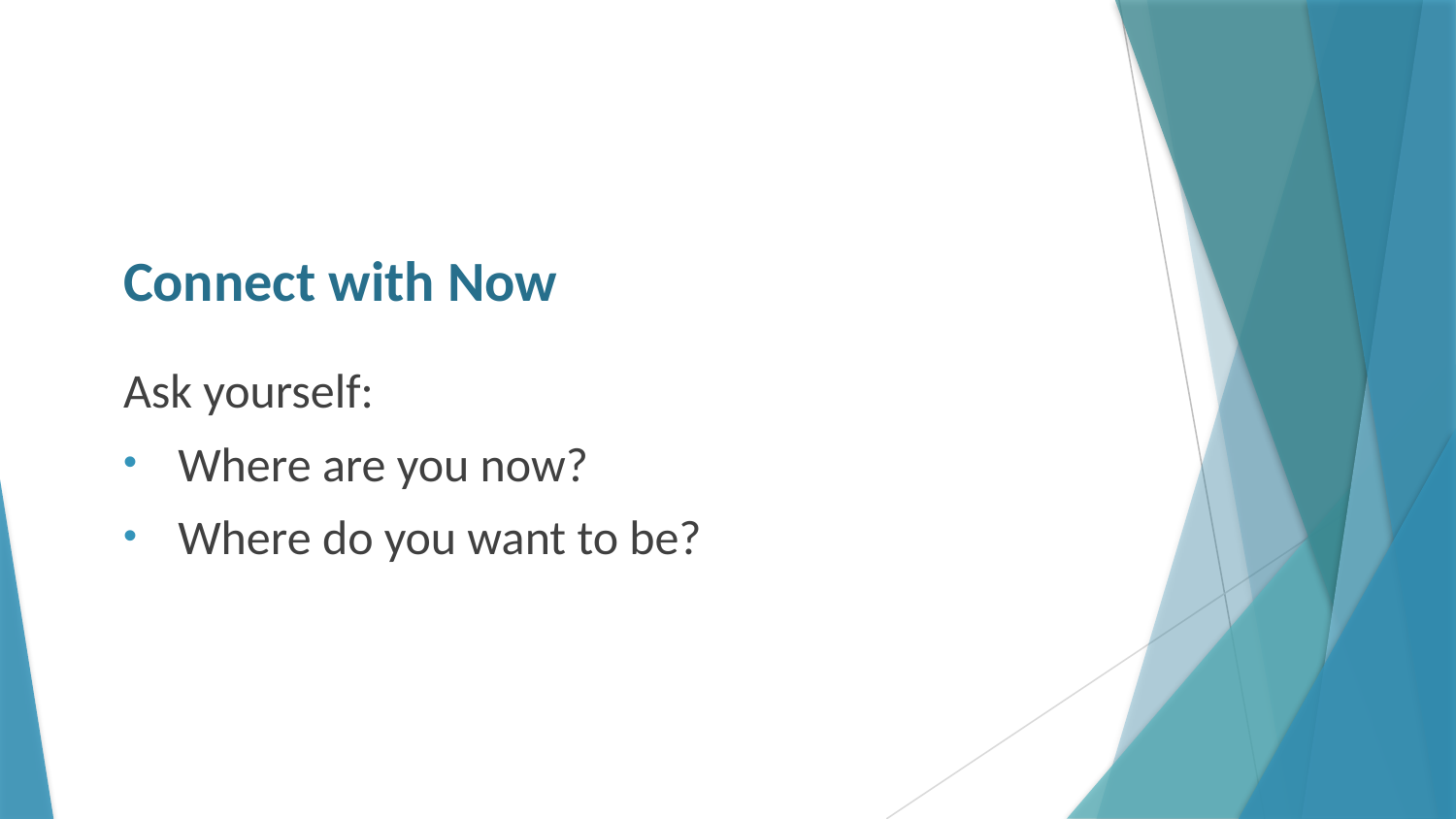

# Connect with Now
Ask yourself:
Where are you now?
Where do you want to be?